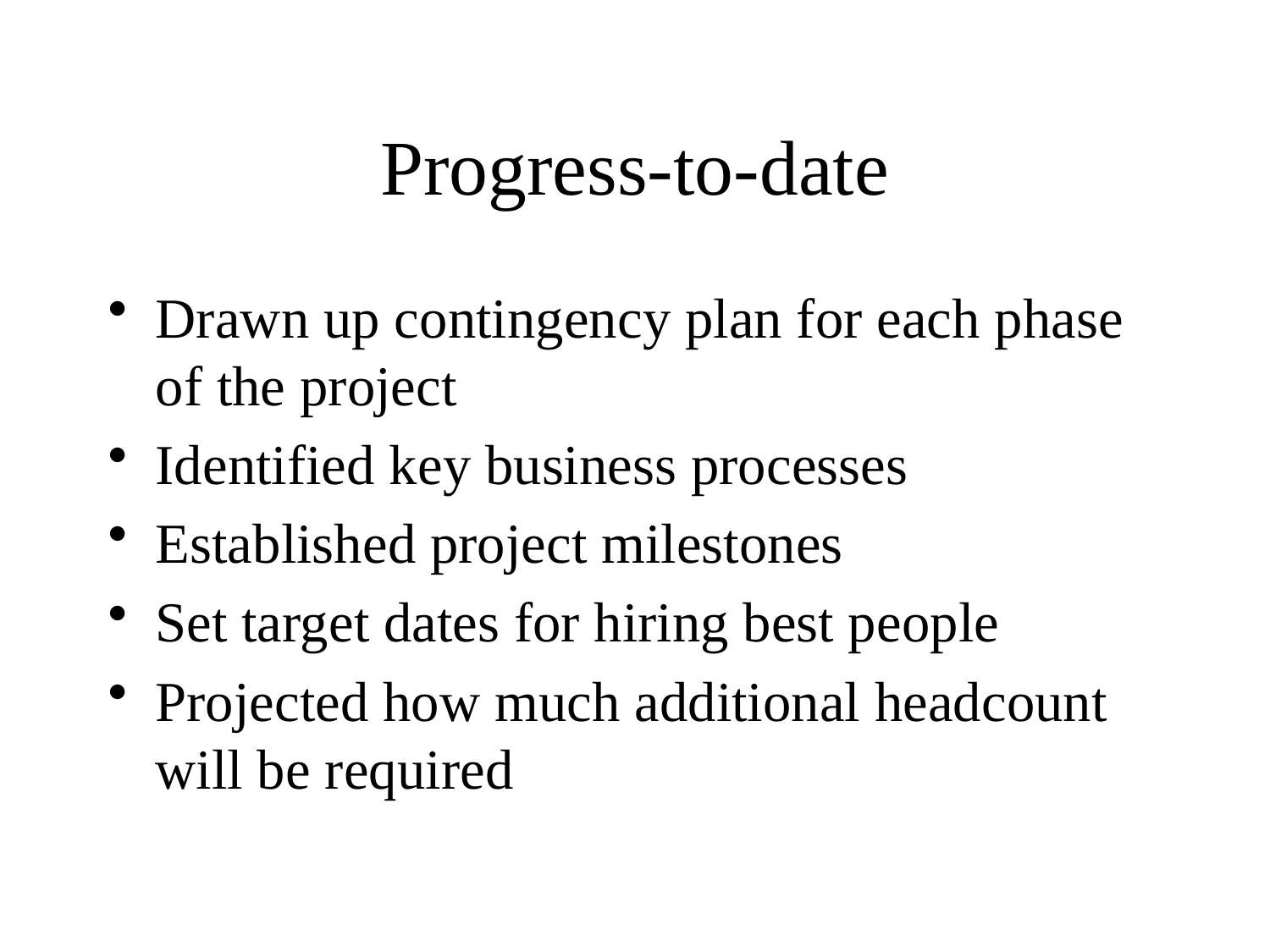

# Progress-to-date
Drawn up contingency plan for each phase of the project
Identified key business processes
Established project milestones
Set target dates for hiring best people
Projected how much additional headcount will be required